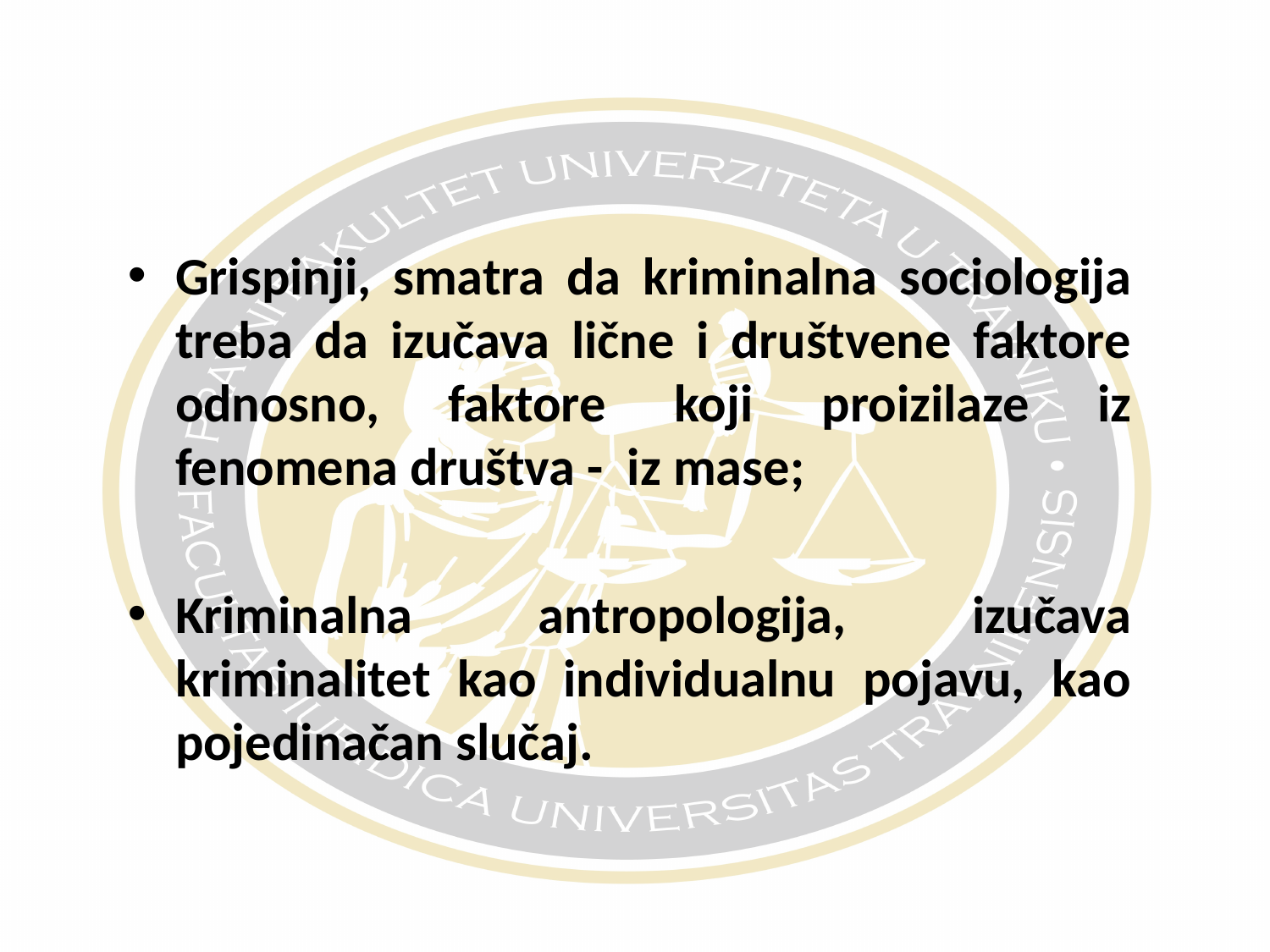

#
Grispinji, smatra da kriminalna sociologija treba da izučava lične i društvene faktore odnosno, faktore koji proizilaze iz fenomena društva -  iz mase;

Kriminalna antropologija, izučava kriminalitet kao individualnu pojavu, kao pojedinačan slučaj.